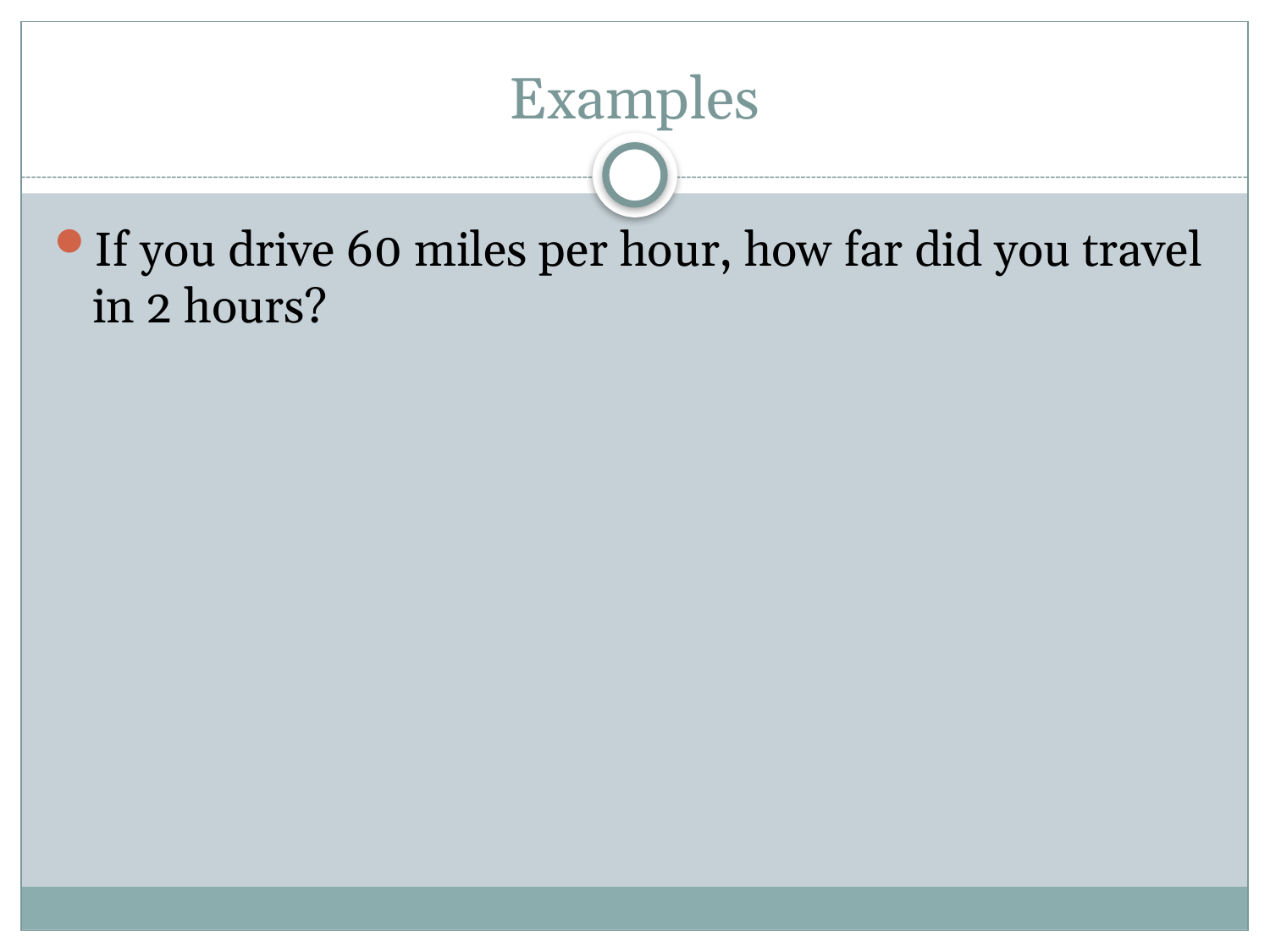

# Examples
If you drive 60 miles per hour, how far did you travel in 2 hours?